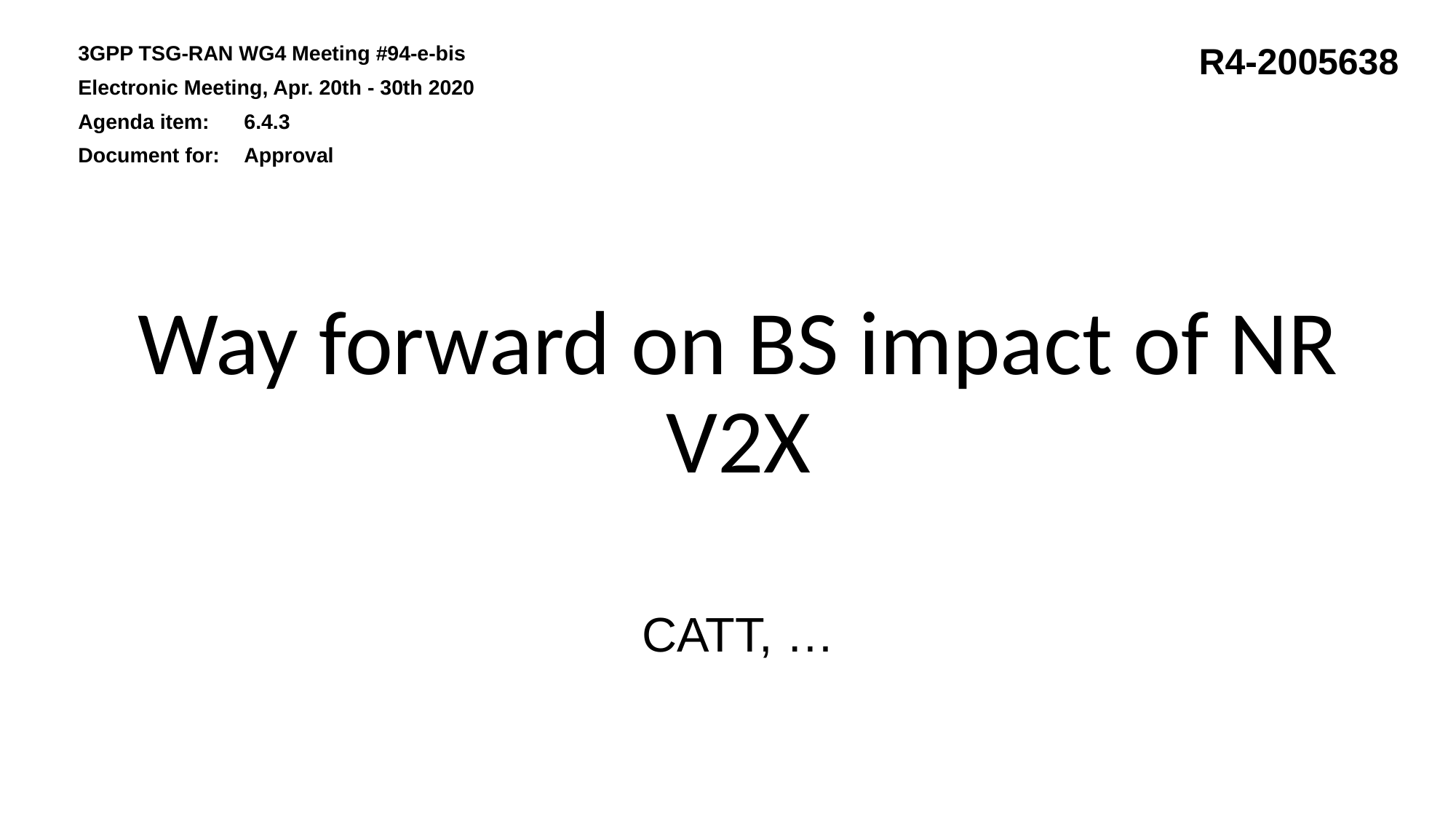

3GPP TSG-RAN WG4 Meeting #94-e-bis
Electronic Meeting, Apr. 20th - 30th 2020
Agenda item:	6.4.3
Document for:	Approval
R4-2005638
# Way forward on BS impact of NR V2X
CATT, …